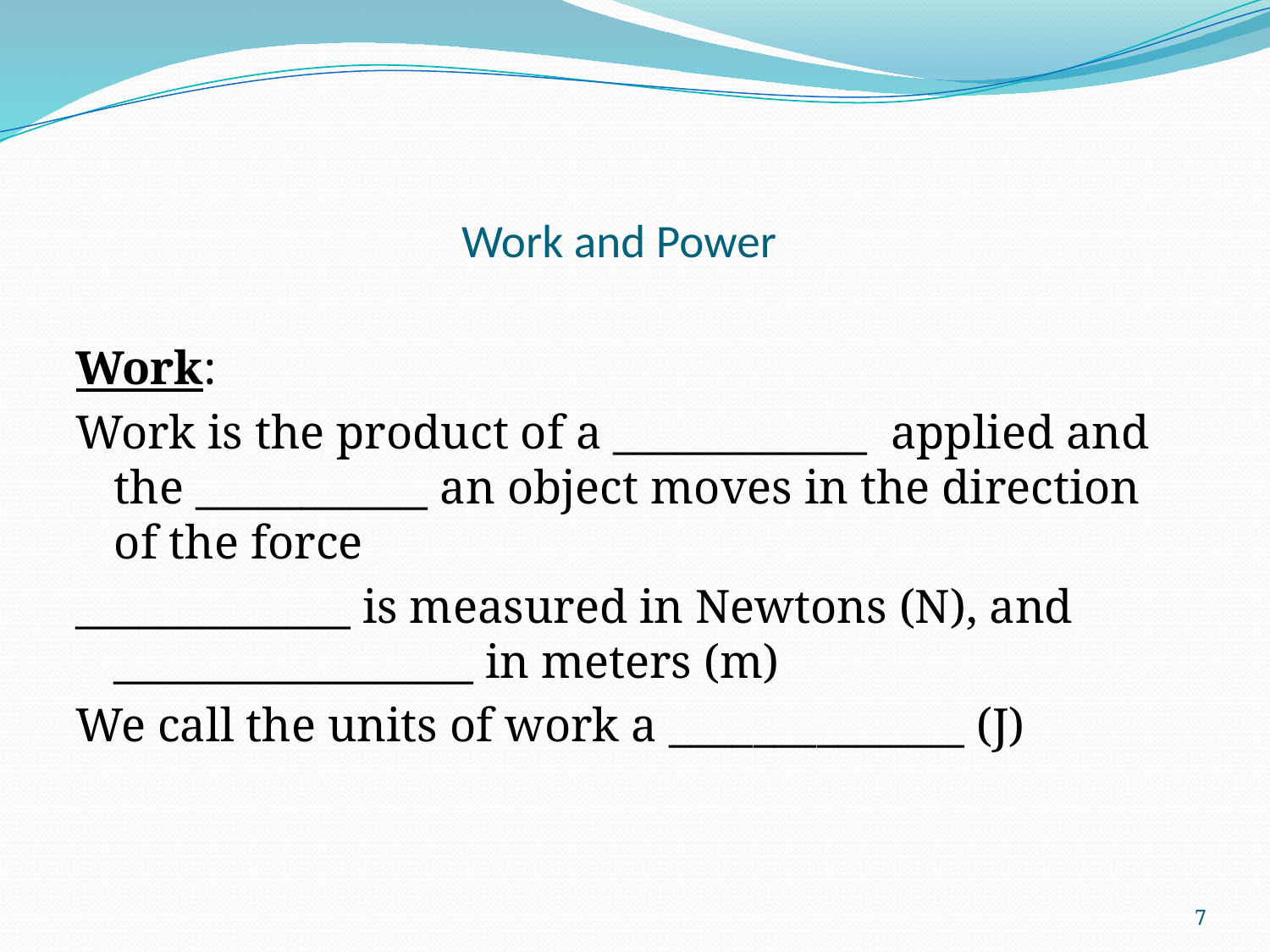

# Work and Power

Work:
Work is the product of a ____________  applied and the ___________ an object moves in the direction of the force
_____________ is measured in Newtons (N), and _________________ in meters (m)
We call the units of work a ______________ (J)

7